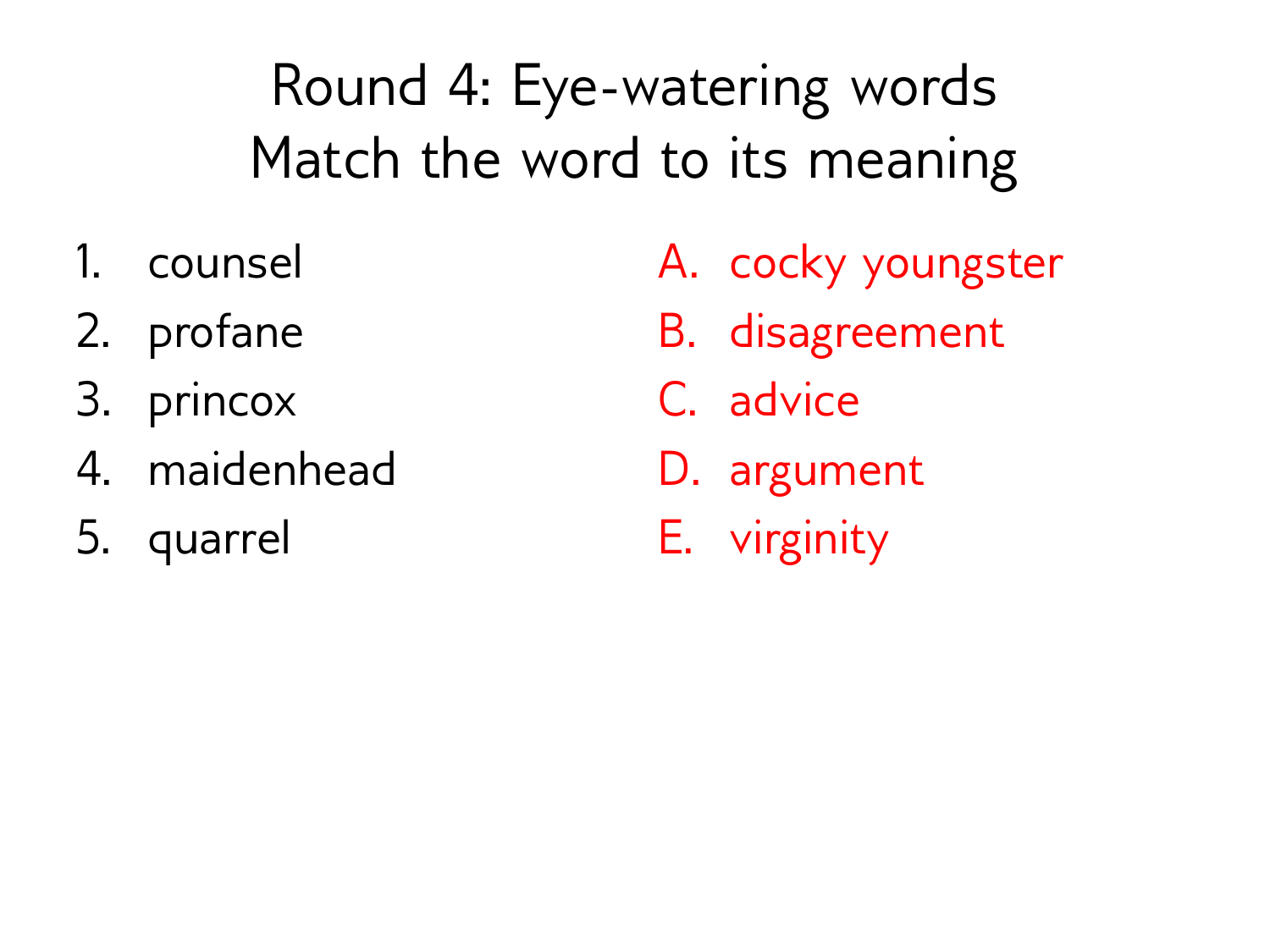

# Round 4: Eye-watering words Match the word to its meaning
counsel
profane
princox
maidenhead
quarrel
cocky youngster
disagreement
advice
argument
virginity